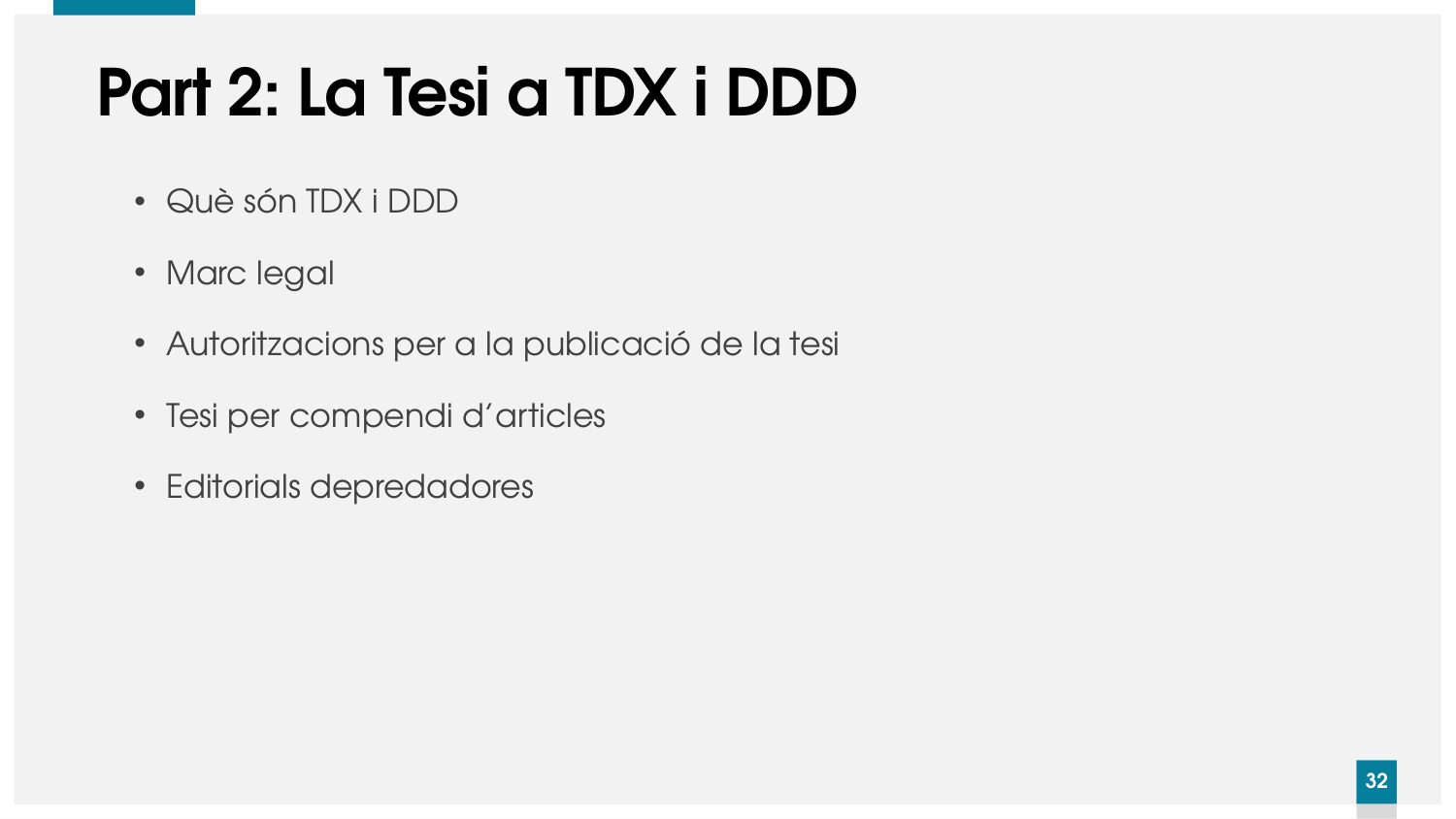

# Part 2: La Tesi a TDX i DDD
Què són TDX i DDD
Marc legal
Autoritzacions per a la publicació de la tesi
Tesi per compendi d’articles
Editorials depredadores